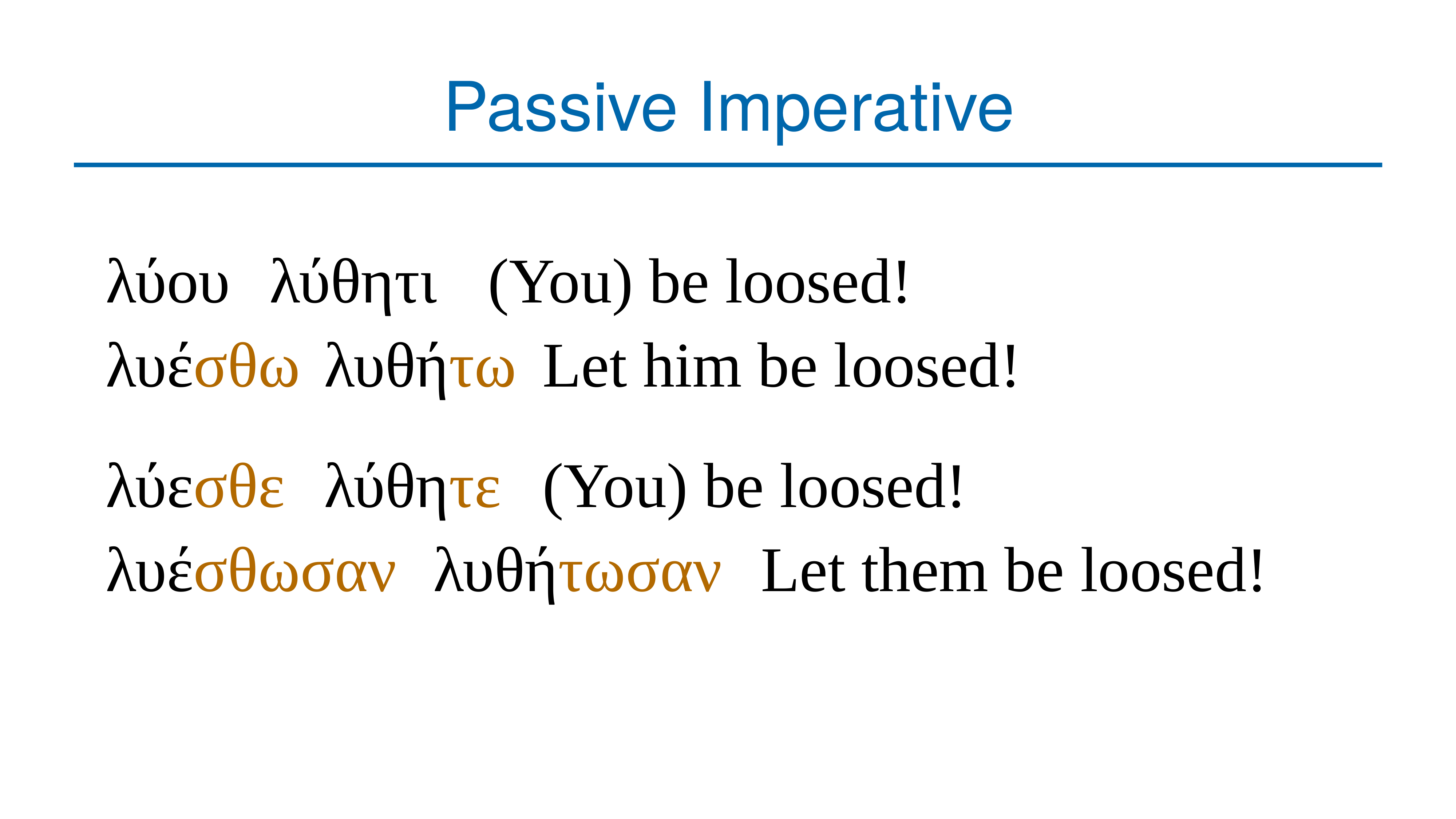

# Passive Imperative
λύου	λύθητι	(You) be loosed!
λυέσθω	λυθήτω	Let him be loosed!
λύεσθε	λύθητε	(You) be loosed!
λυέσθωσαν	λυθήτωσαν	Let them be loosed!